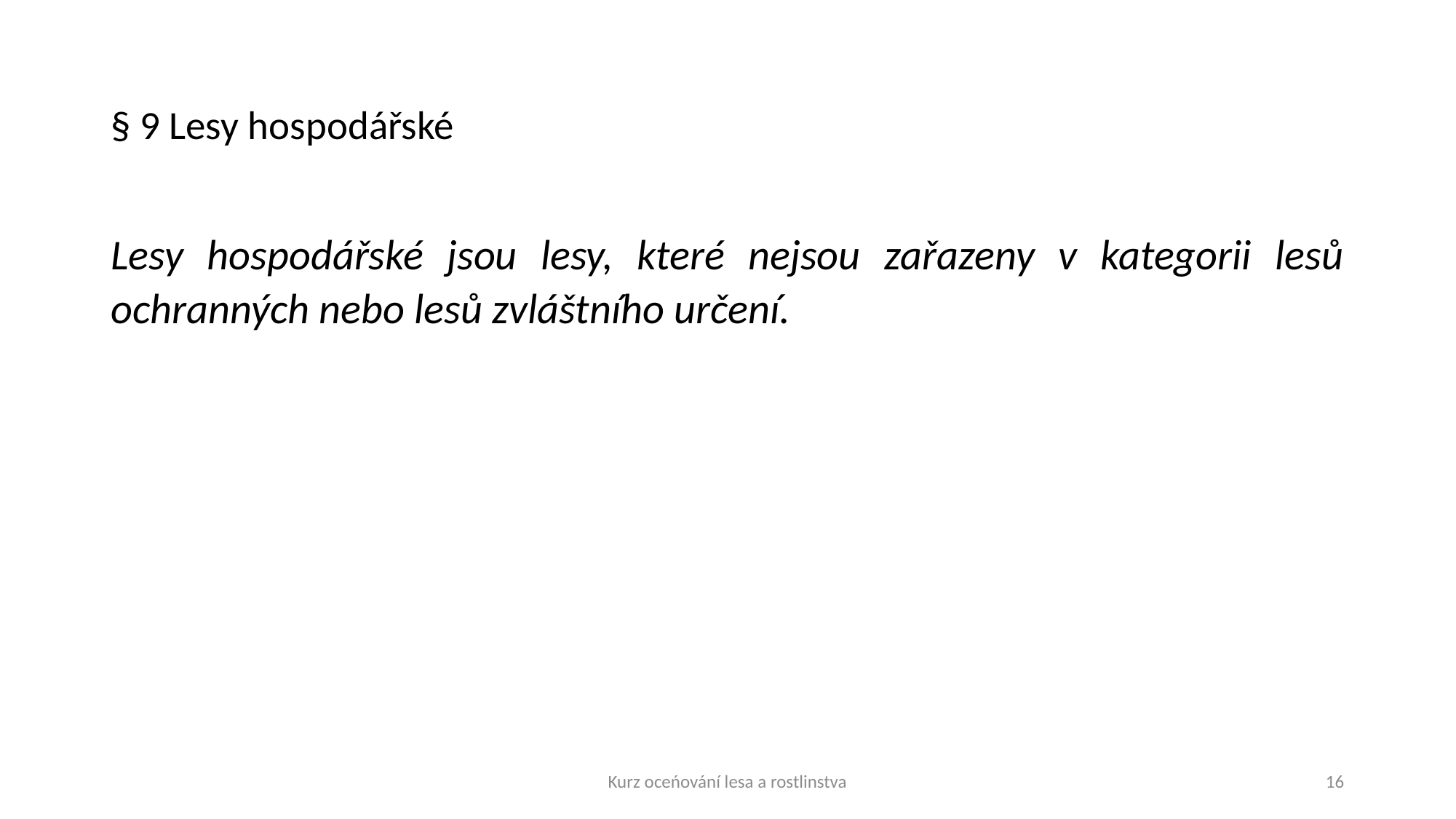

# § 9 Lesy hospodářské
Lesy hospodářské jsou lesy, které nejsou zařazeny v kategorii lesů ochranných nebo lesů zvláštního určení.

Kurz oceńování lesa a rostlinstva
16